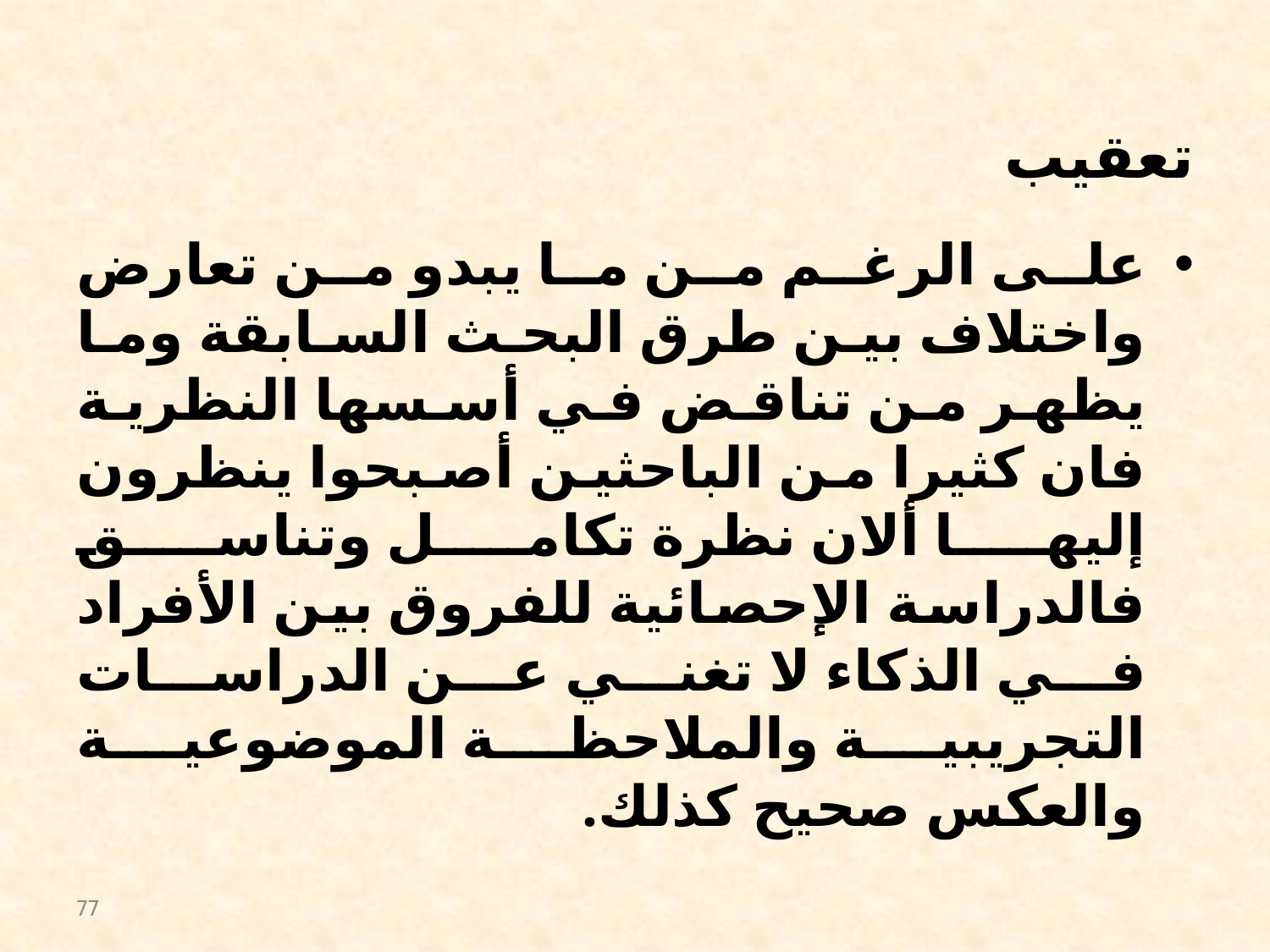

# تعقيب
على الرغم من ما يبدو من تعارض واختلاف بين طرق البحث السابقة وما يظهر من تناقض في أسسها النظرية فان كثيرا من الباحثين أصبحوا ينظرون إليها ألان نظرة تكامل وتناسق فالدراسة الإحصائية للفروق بين الأفراد في الذكاء لا تغني عن الدراسات التجريبية والملاحظة الموضوعية والعكس صحيح كذلك.

77